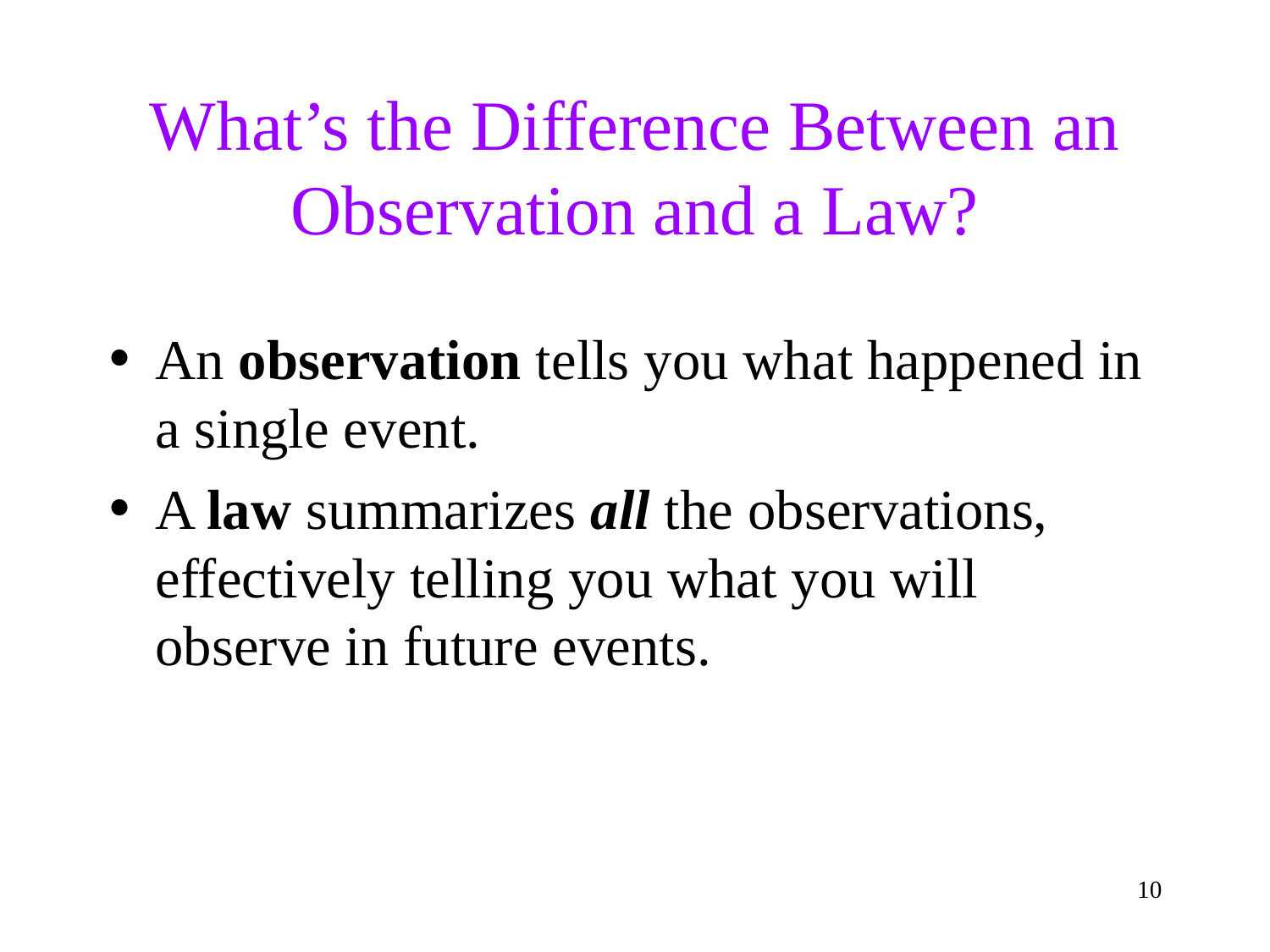

What’s the Difference Between an Observation and a Law?
An observation tells you what happened in a single event.
A law summarizes all the observations, effectively telling you what you will observe in future events.
10